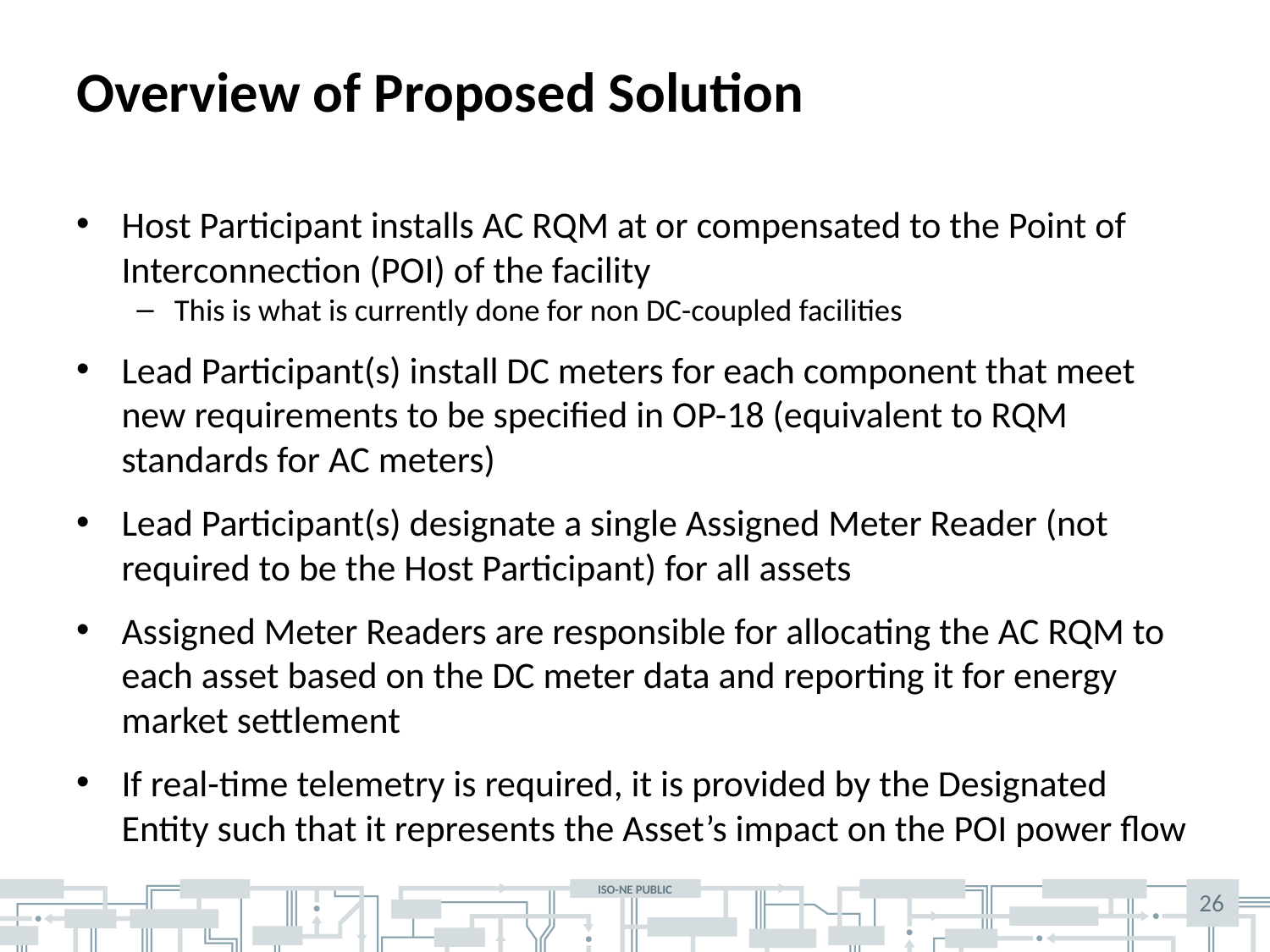

# Overview of Proposed Solution
Host Participant installs AC RQM at or compensated to the Point of Interconnection (POI) of the facility
This is what is currently done for non DC-coupled facilities
Lead Participant(s) install DC meters for each component that meet new requirements to be specified in OP-18 (equivalent to RQM standards for AC meters)
Lead Participant(s) designate a single Assigned Meter Reader (not required to be the Host Participant) for all assets
Assigned Meter Readers are responsible for allocating the AC RQM to each asset based on the DC meter data and reporting it for energy market settlement
If real-time telemetry is required, it is provided by the Designated Entity such that it represents the Asset’s impact on the POI power flow
26